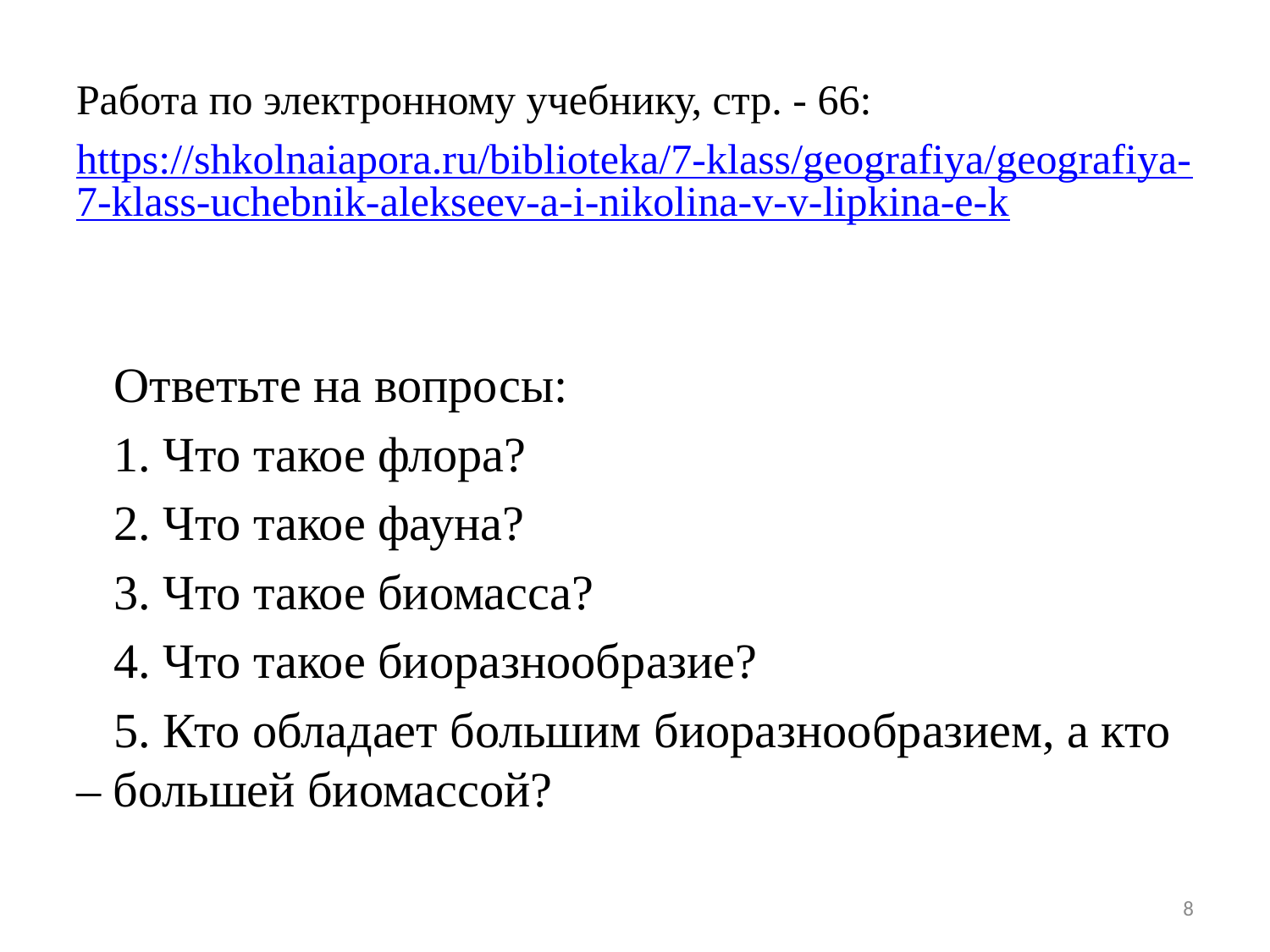

Работа по электронному учебнику, стр. - 66:
https://shkolnaiapora.ru/biblioteka/7-klass/geografiya/geografiya-7-klass-uchebnik-alekseev-a-i-nikolina-v-v-lipkina-e-k

Ответьте на вопросы:
1. Что такое флора?
2. Что такое фауна?
3. Что такое биомасса?
4. Что такое биоразнообразие?
5. Кто обладает большим биоразнообразием, а кто – большей биомассой?
8